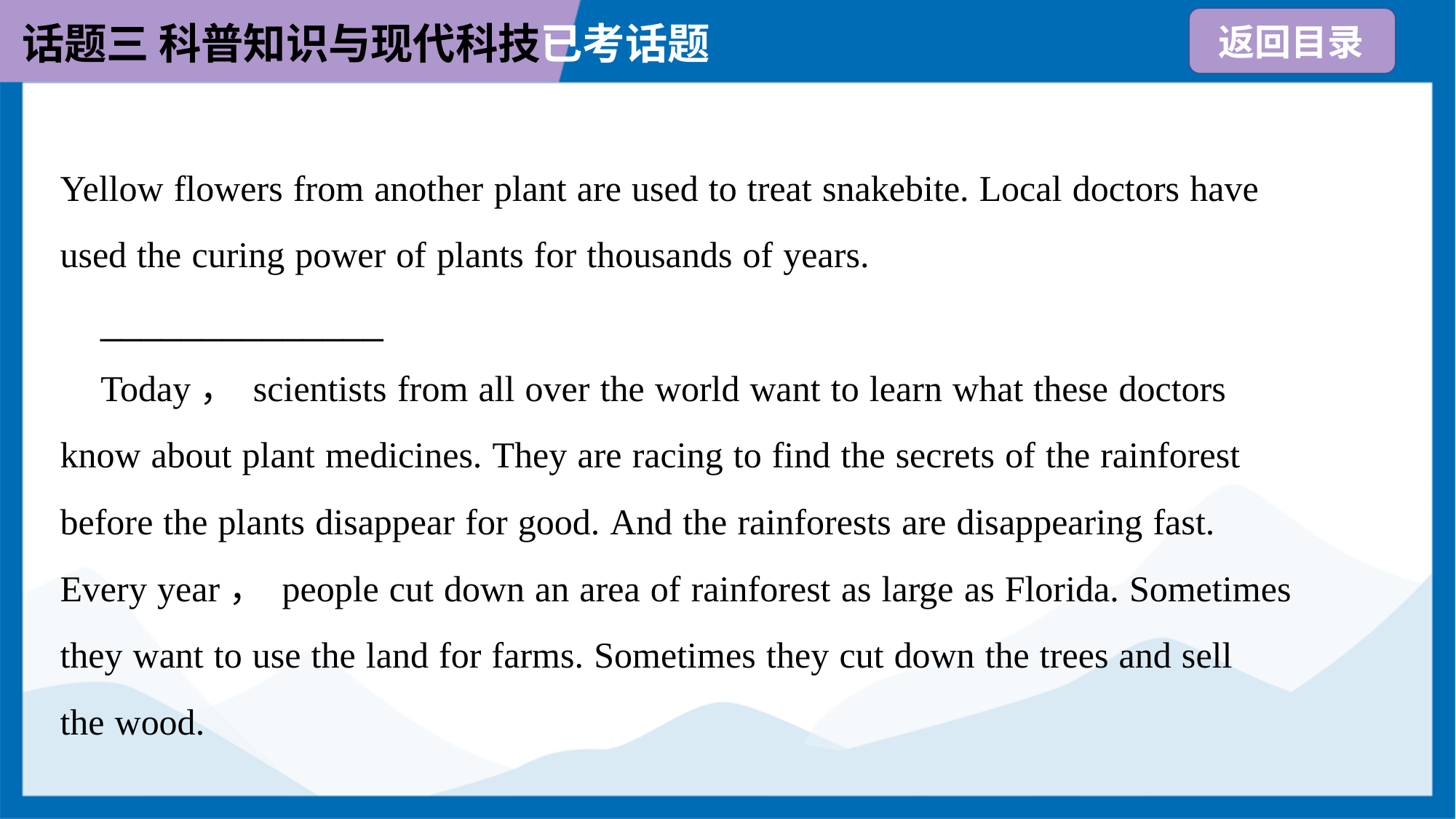

Yellow flowers from another plant are used to treat snakebite. Local doctors have
used the curing power of plants for thousands of years.
    ______________
    Today， scientists from all over the world want to learn what these doctors
know about plant medicines. They are racing to find the secrets of the rainforest
before the plants disappear for good. And the rainforests are disappearing fast.
Every year， people cut down an area of rainforest as large as Florida. Sometimes
they want to use the land for farms. Sometimes they cut down the trees and sell
the wood.